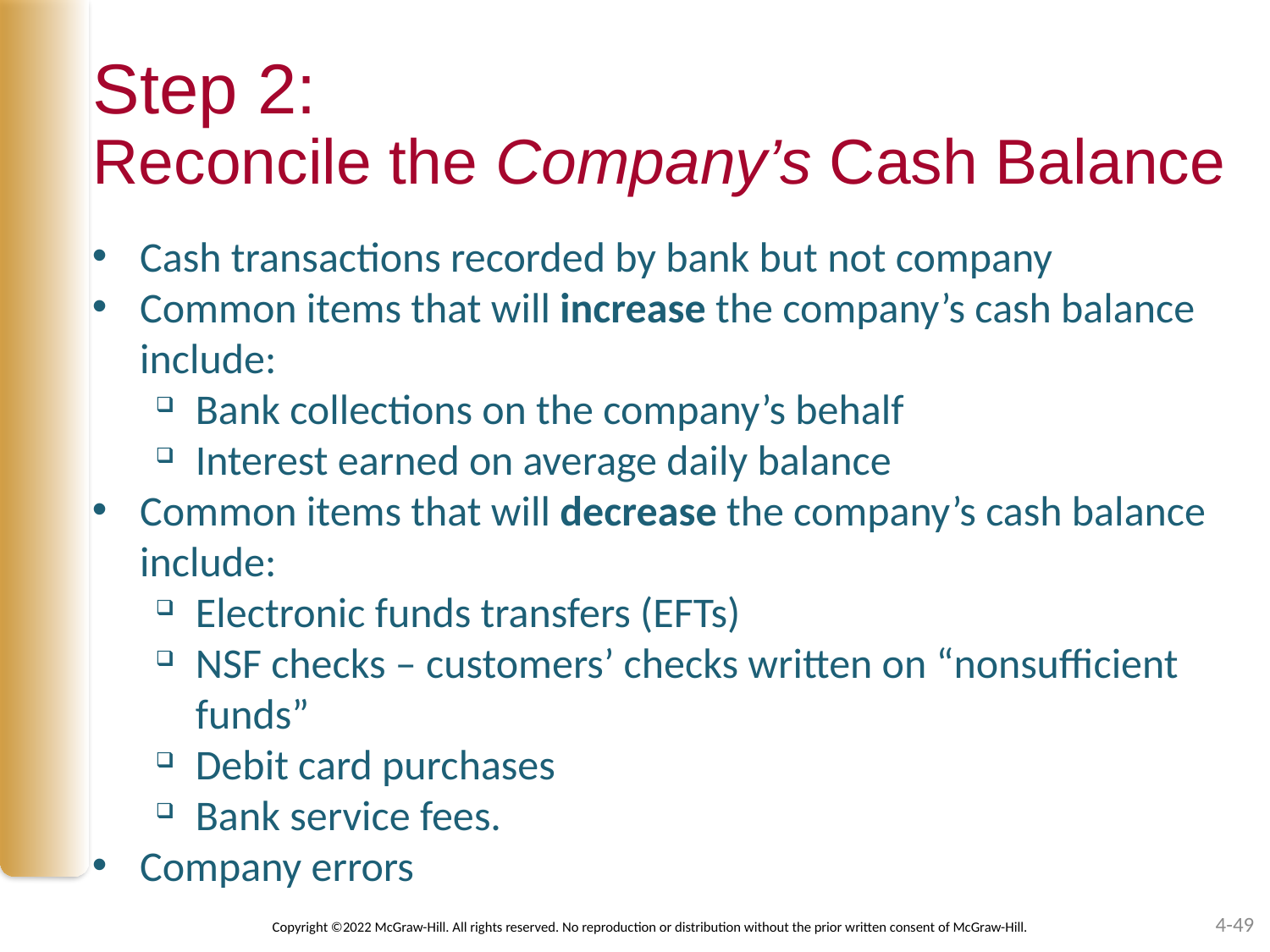

# Step 2: Reconcile the Company’s Cash Balance
Cash transactions recorded by bank but not company
Common items that will increase the company’s cash balance include:
Bank collections on the company’s behalf
Interest earned on average daily balance
Common items that will decrease the company’s cash balance include:
Electronic funds transfers (EFTs)
NSF checks – customers’ checks written on “nonsufficient funds”
Debit card purchases
Bank service fees.
Company errors
4-49
Copyright ©2022 McGraw-Hill. All rights reserved. No reproduction or distribution without the prior written consent of McGraw-Hill.